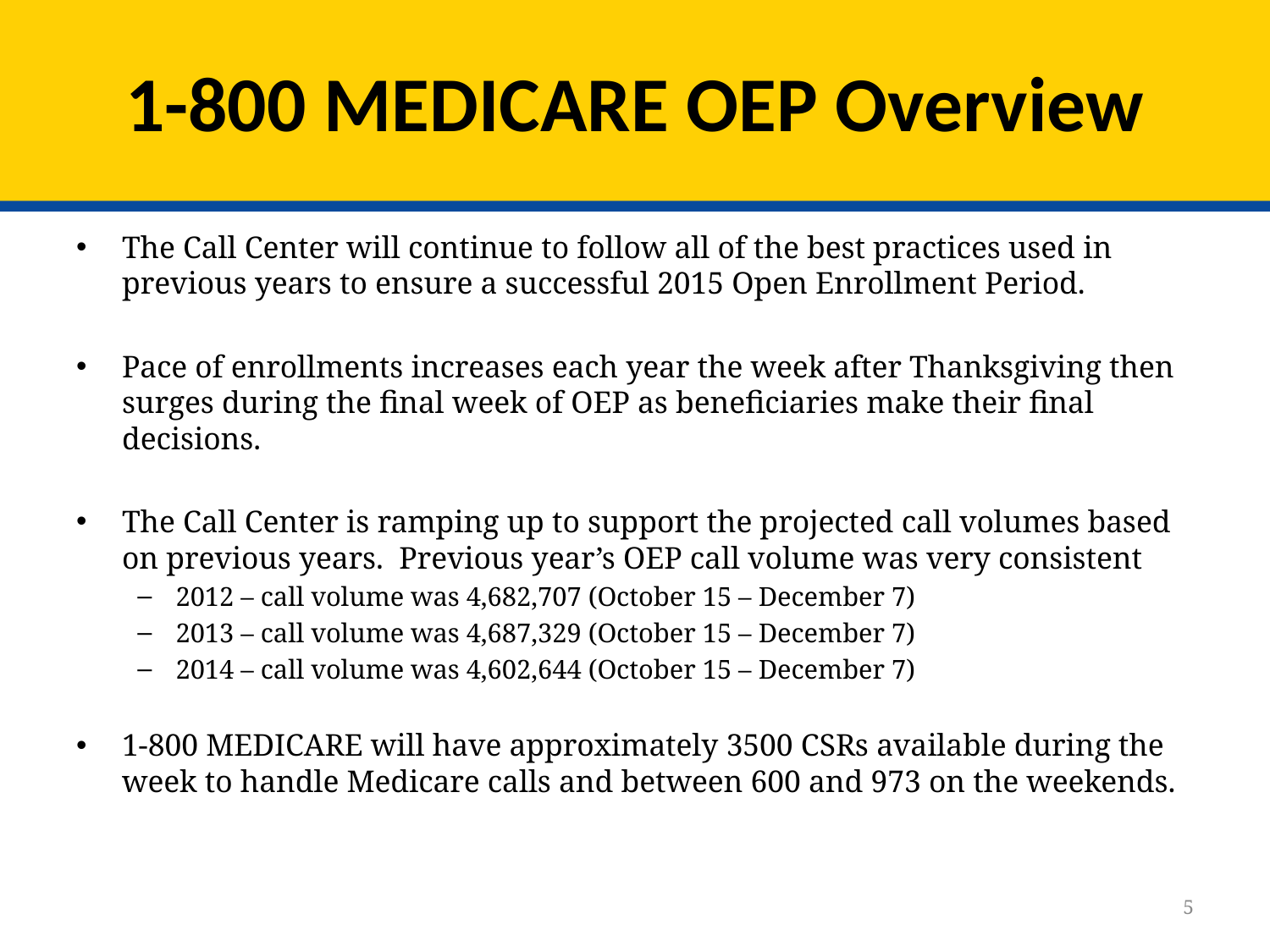

# 1-800 MEDICARE OEP Overview
The Call Center will continue to follow all of the best practices used in previous years to ensure a successful 2015 Open Enrollment Period.

Pace of enrollments increases each year the week after Thanksgiving then surges during the final week of OEP as beneficiaries make their final decisions.

The Call Center is ramping up to support the projected call volumes based on previous years.  Previous year’s OEP call volume was very consistent
2012 – call volume was 4,682,707 (October 15 – December 7)
2013 – call volume was 4,687,329 (October 15 – December 7)
2014 – call volume was 4,602,644 (October 15 – December 7)

1-800 MEDICARE will have approximately 3500 CSRs available during the week to handle Medicare calls and between 600 and 973 on the weekends.
5